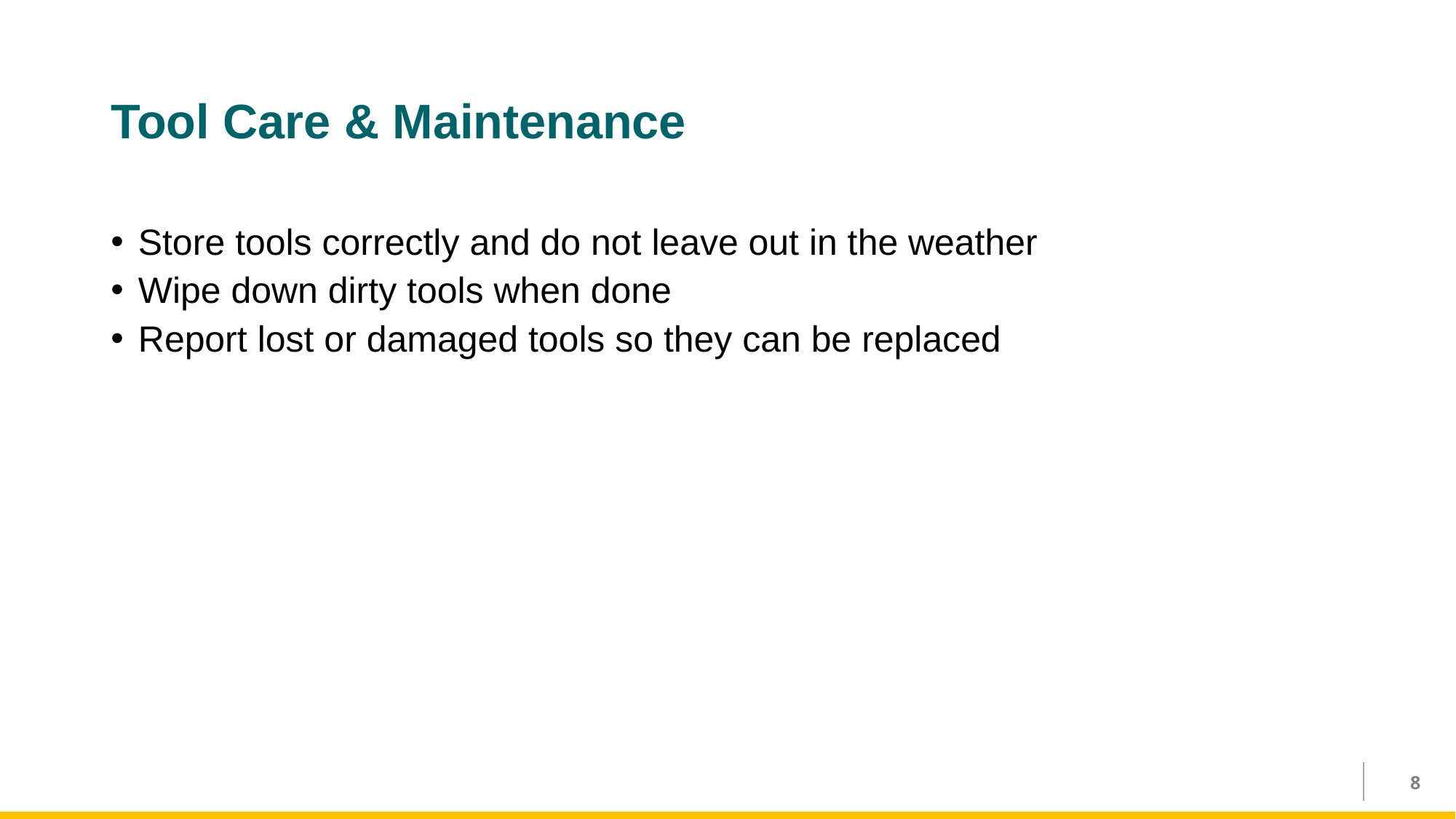

# Tool Care & Maintenance
Store tools correctly and do not leave out in the weather
Wipe down dirty tools when done
Report lost or damaged tools so they can be replaced